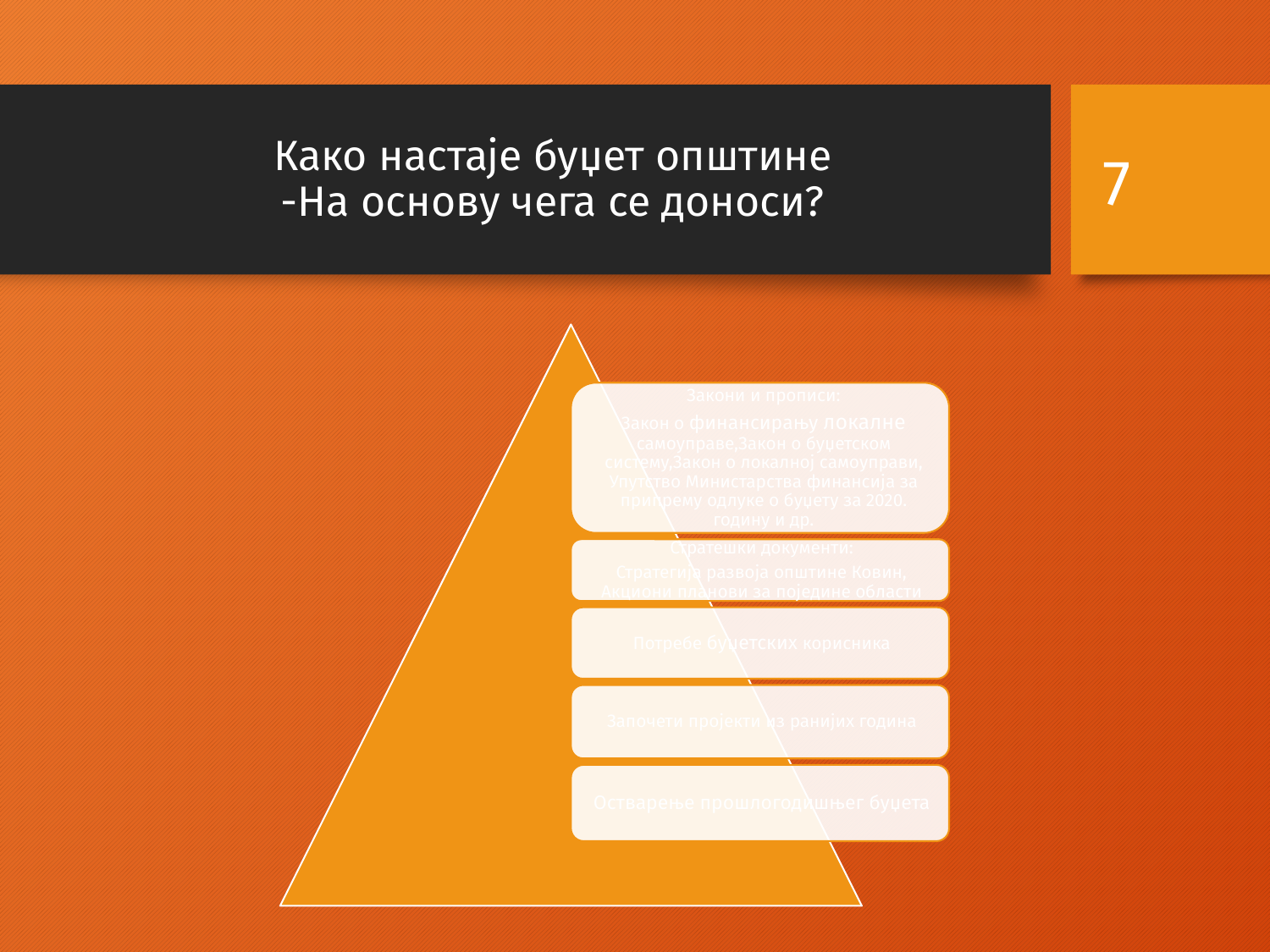

# Како настаје буџет општине -На основу чега се доноси?
7
Закони и прописи:
Закон о финансирању локалне самоуправе,Закон о буџетском систему,Закон о локалној самоуправи, Упутство Министарства финансија за припрему одлуке о буџету за 2020. годину и др.
Стратешки документи:
Стратегија развоја општине Ковин, Акциони планови за поједине области
Потребе буџетских корисника
Започети пројекти из ранијих година
Остварење прошлогодишњег буџета